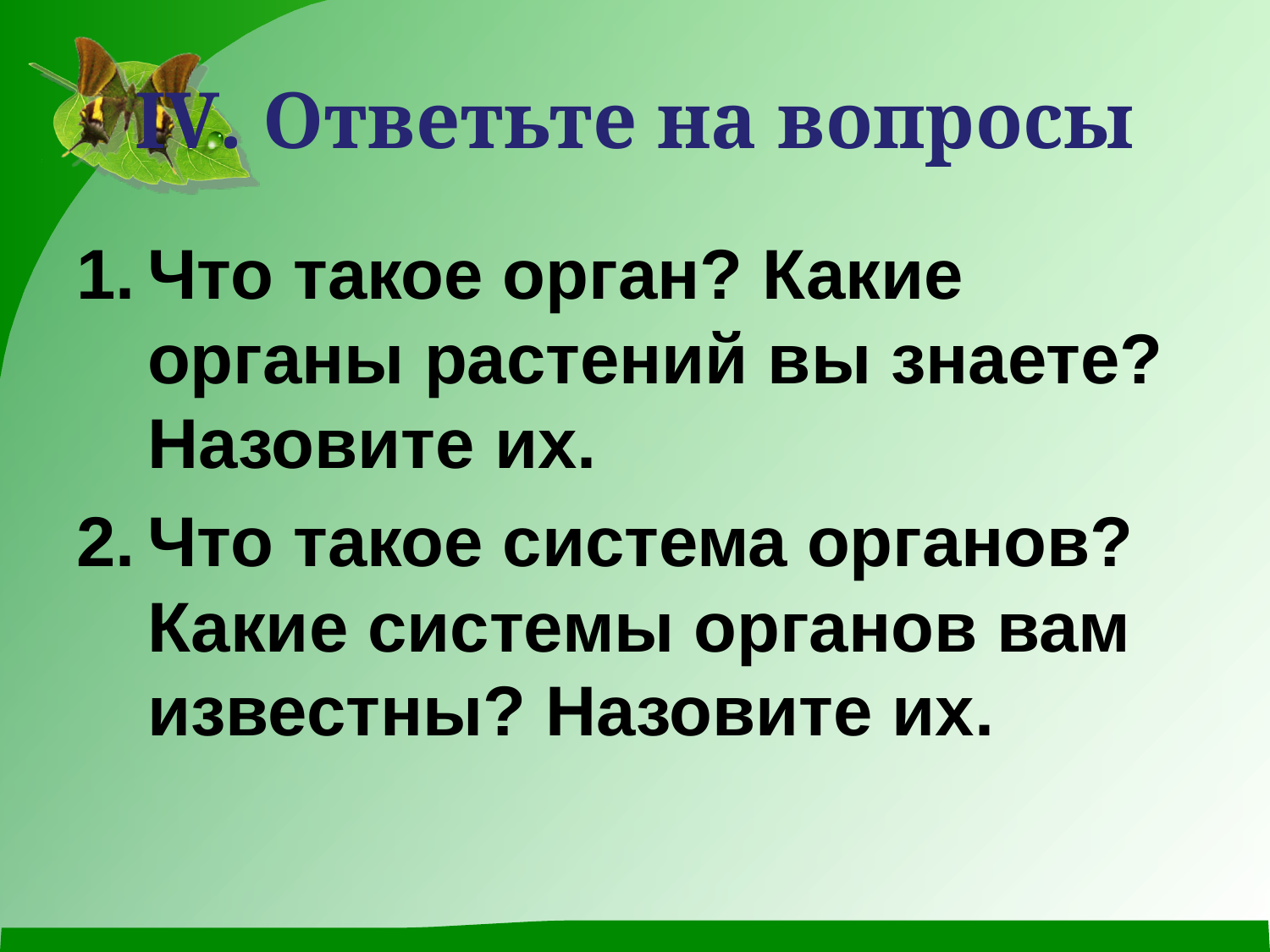

# IV. Ответьте на вопросы
Что такое орган? Какие органы растений вы знаете? Назовите их.
Что такое система органов? Какие системы органов вам известны? Назовите их.